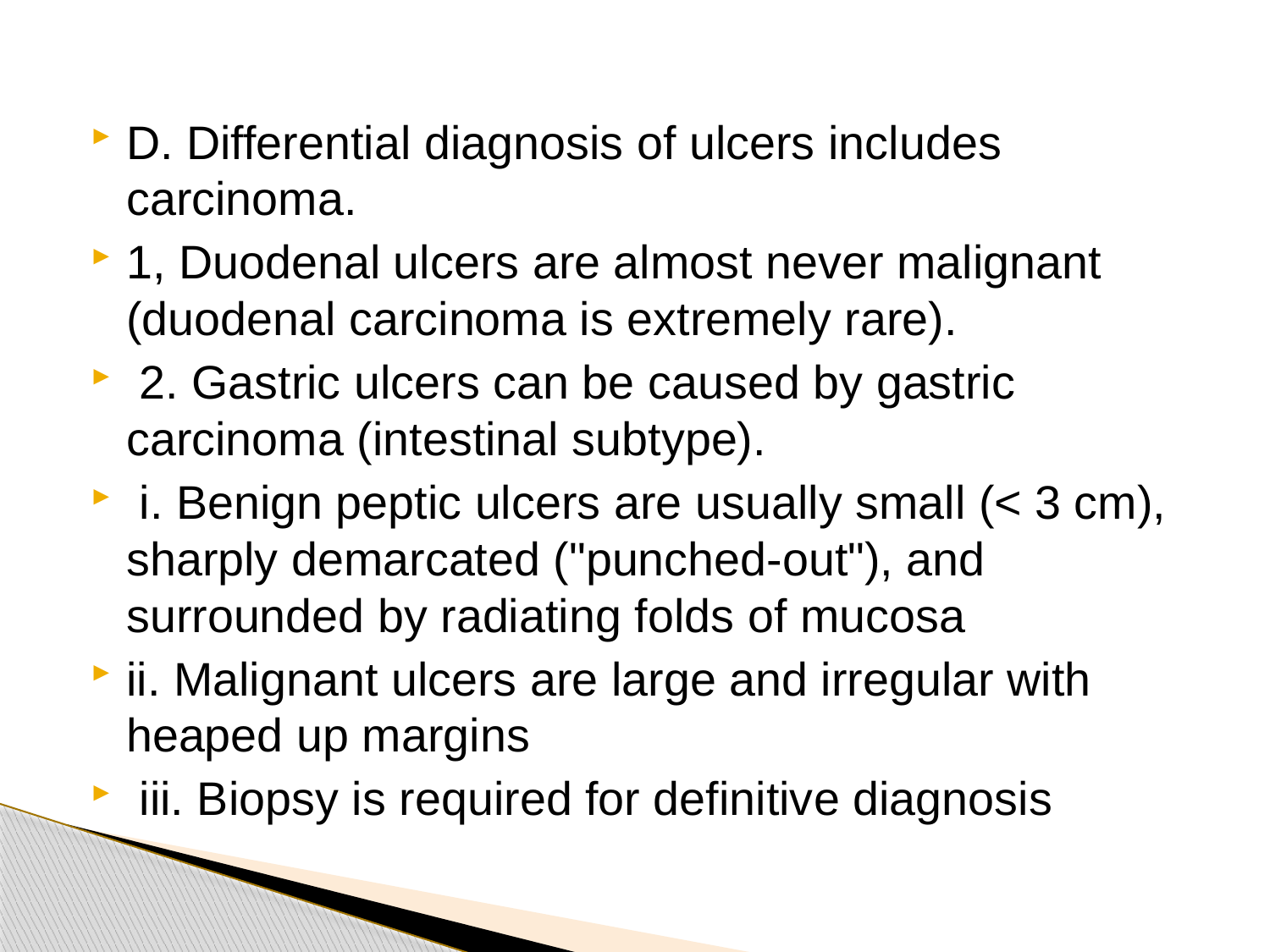

D. Differential diagnosis of ulcers includes carcinoma.
1, Duodenal ulcers are almost never malignant (duodenal carcinoma is extremely rare).
 2. Gastric ulcers can be caused by gastric carcinoma (intestinal subtype).
 i. Benign peptic ulcers are usually small (< 3 cm), sharply demarcated ("punched-out"), and surrounded by radiating folds of mucosa
ii. Malignant ulcers are large and irregular with heaped up margins
 iii. Biopsy is required for definitive diagnosis